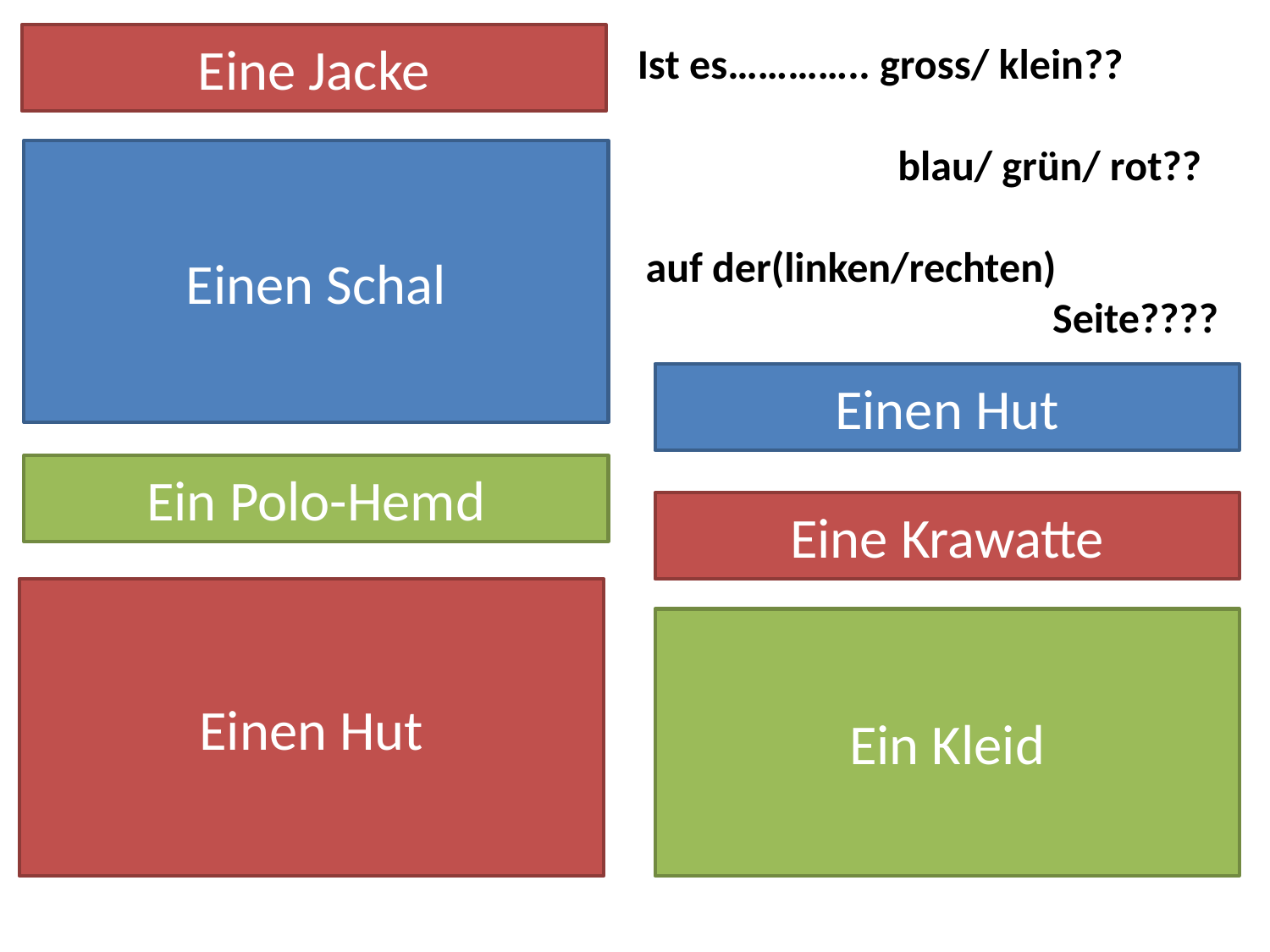

Eine Jacke
Ist es………….. gross/ klein??

	              blau/ grün/ rot??

auf der(linken/rechten)                                                             Seite????
Einen Schal
Einen Hut
Ein Polo-Hemd
Eine Krawatte
Einen Hut
Ein Kleid